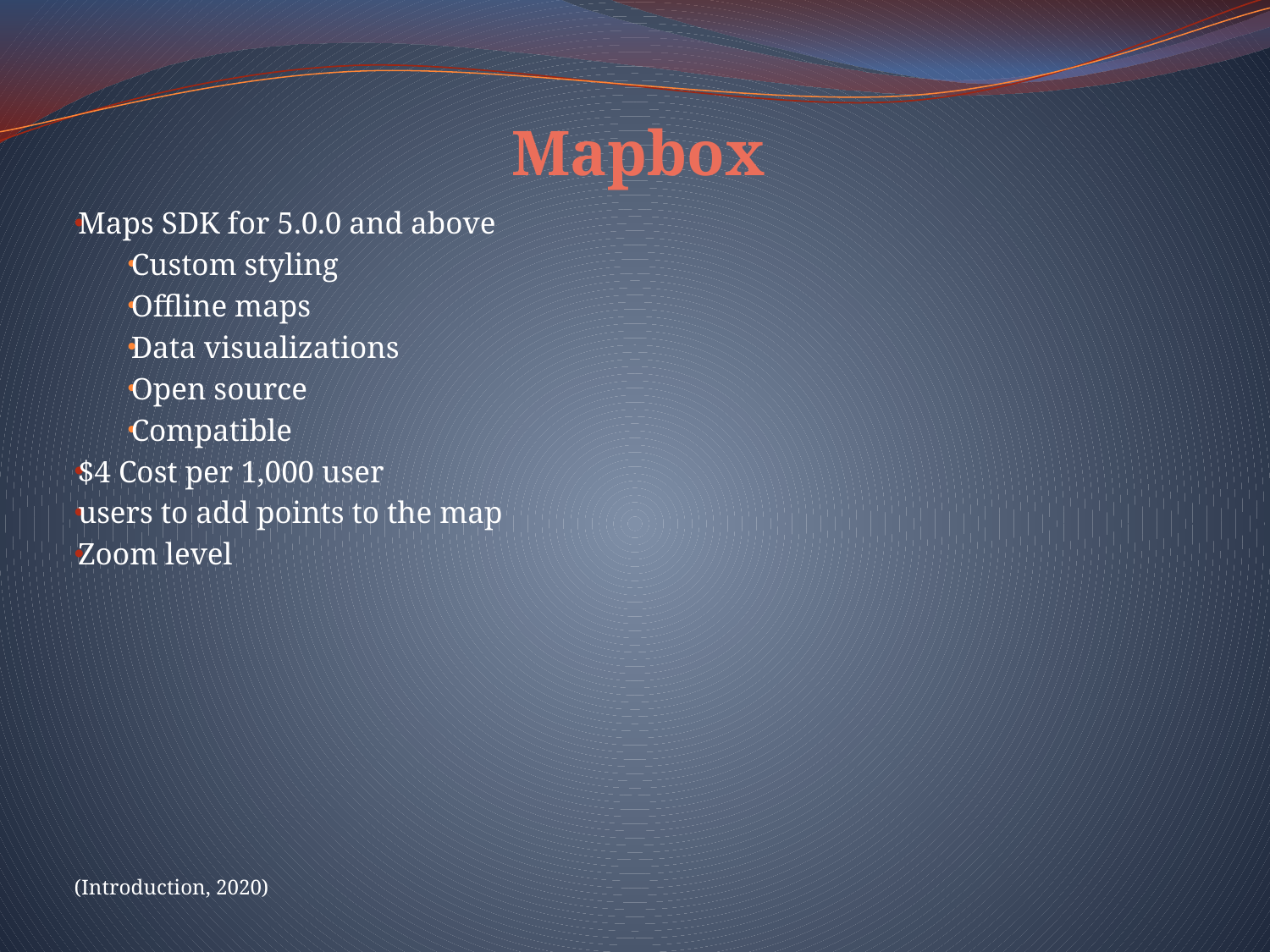

# Mapbox
Maps SDK for 5.0.0 and above
Custom styling
Offline maps
Data visualizations
Open source
Compatible
$4 Cost per 1,000 user
users to add points to the map
Zoom level

(Introduction, 2020)